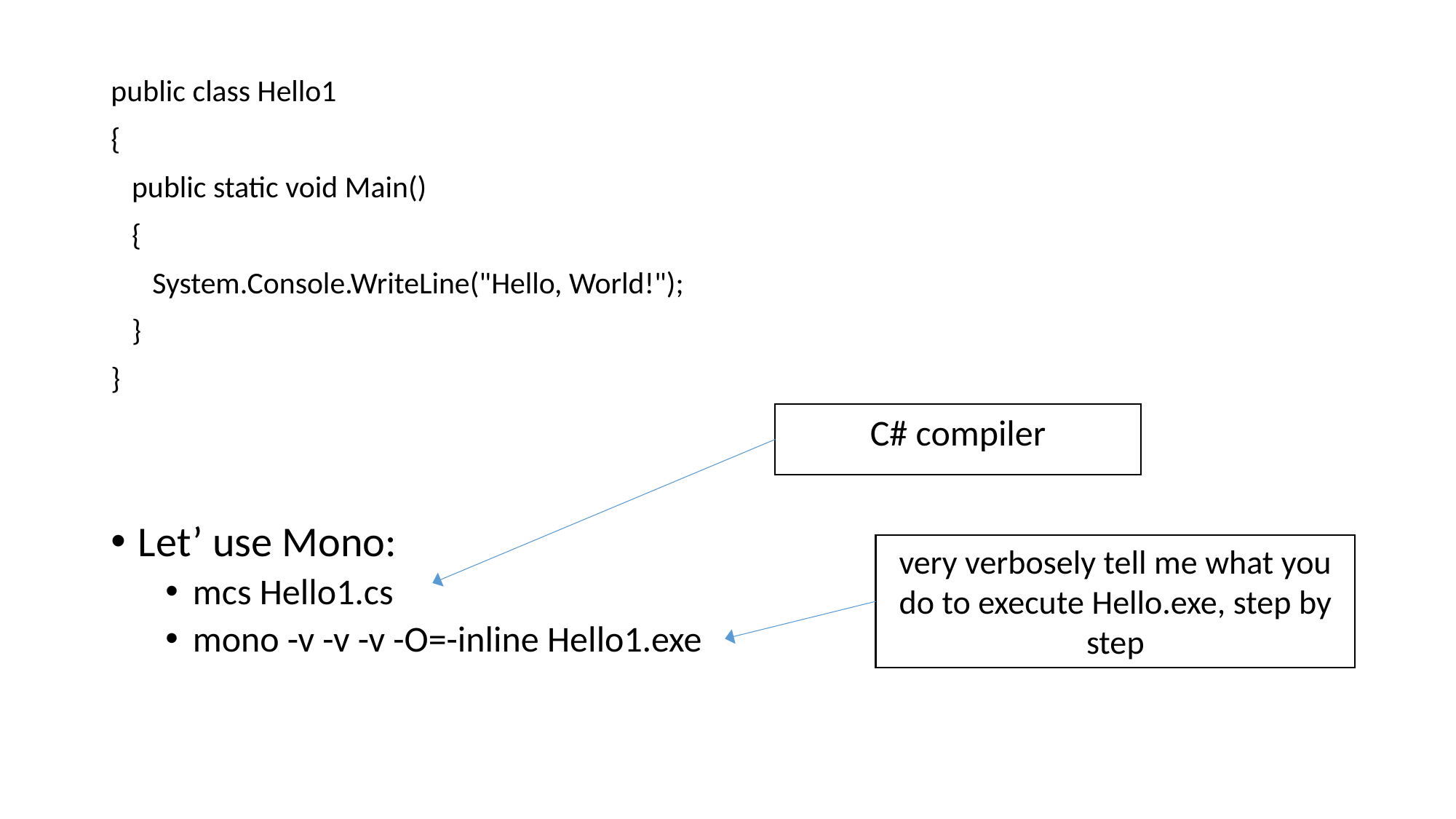

public class Hello1
{
   public static void Main()
   {
      System.Console.WriteLine("Hello, World!");
   }
}

Let’ use Mono:
mcs Hello1.cs
mono -v -v -v -O=-inline Hello1.exe

C# compiler
very verbosely tell me what you do to execute Hello.exe, step by step